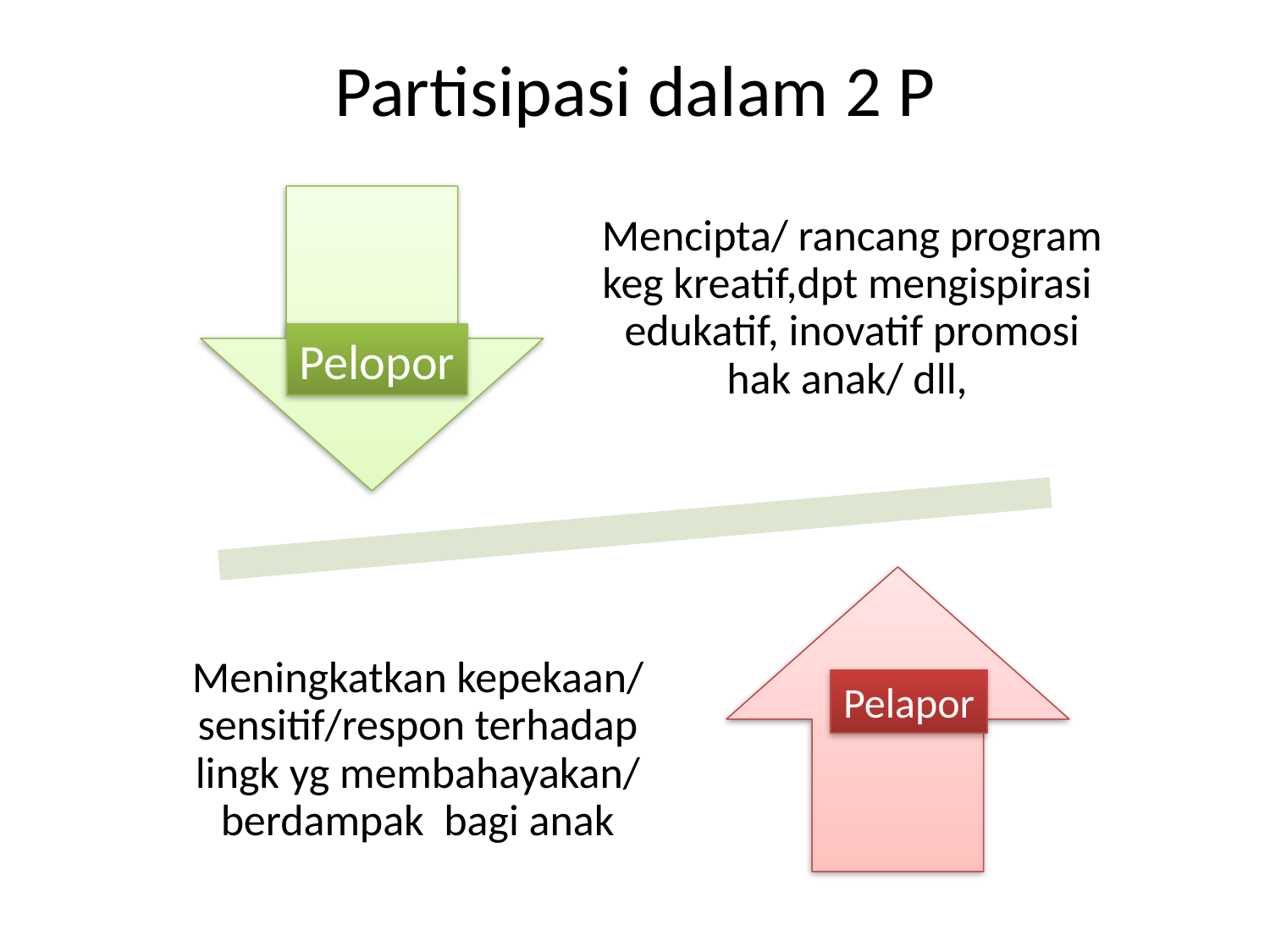

# Partisipasi dalam 2 P
Mencipta/ rancang program keg kreatif,dpt mengispirasi  edukatif, inovatif promosi hak anak/ dll,
Meningkatkan kepekaan/ sensitif/respon terhadap lingk yg membahayakan/ berdampak  bagi anak
Pelopor
Pelapor